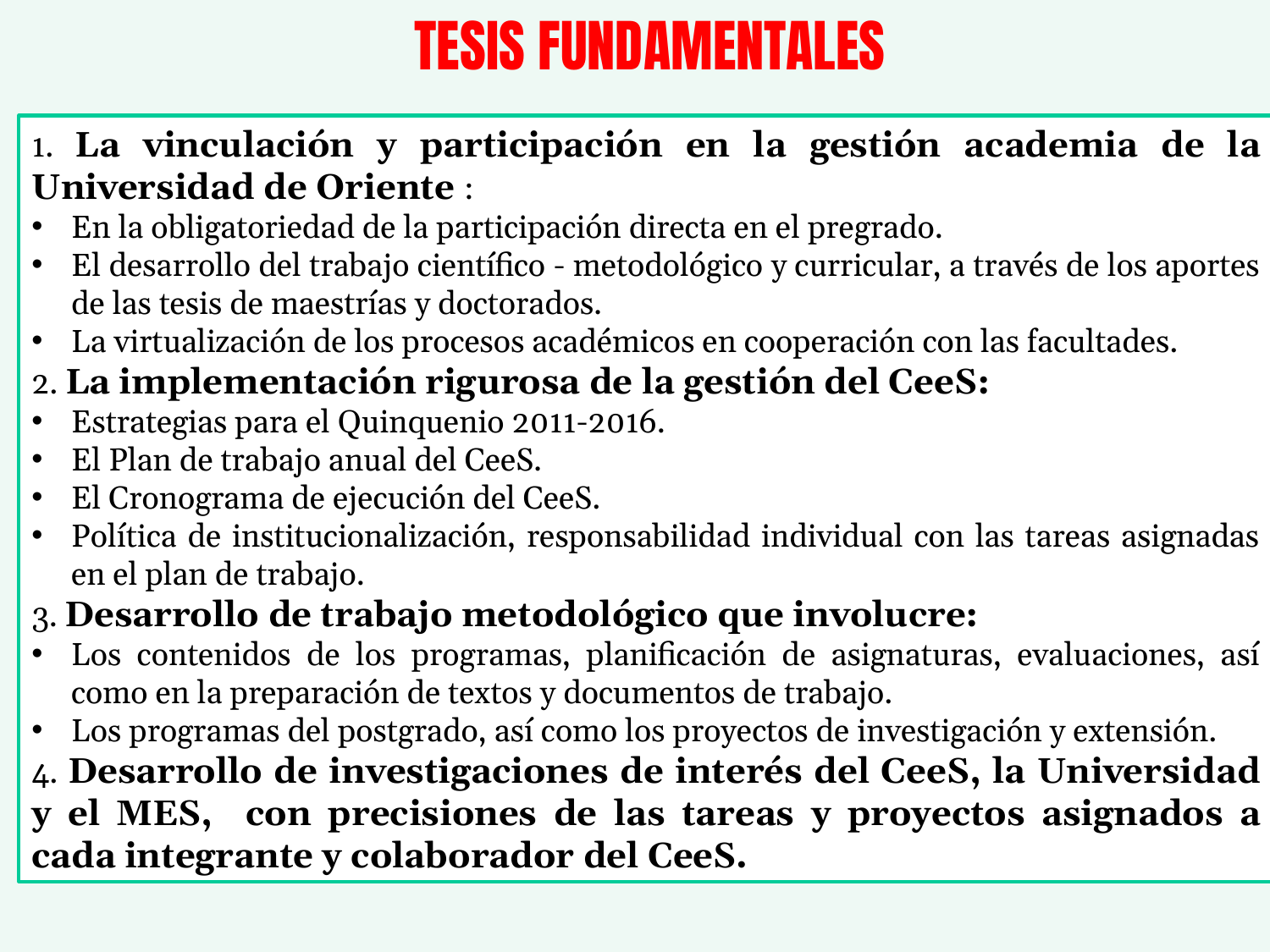

TESIS FUNDAMENTALES
1. La vinculación y participación en la gestión academia de la Universidad de Oriente :
En la obligatoriedad de la participación directa en el pregrado.
El desarrollo del trabajo científico - metodológico y curricular, a través de los aportes de las tesis de maestrías y doctorados.
La virtualización de los procesos académicos en cooperación con las facultades.
2. La implementación rigurosa de la gestión del CeeS:
Estrategias para el Quinquenio 2011-2016.
El Plan de trabajo anual del CeeS.
El Cronograma de ejecución del CeeS.
Política de institucionalización, responsabilidad individual con las tareas asignadas en el plan de trabajo.
3. Desarrollo de trabajo metodológico que involucre:
Los contenidos de los programas, planificación de asignaturas, evaluaciones, así como en la preparación de textos y documentos de trabajo.
Los programas del postgrado, así como los proyectos de investigación y extensión.
4. Desarrollo de investigaciones de interés del CeeS, la Universidad y el MES,  con precisiones de las tareas y proyectos asignados a cada integrante y colaborador del CeeS.